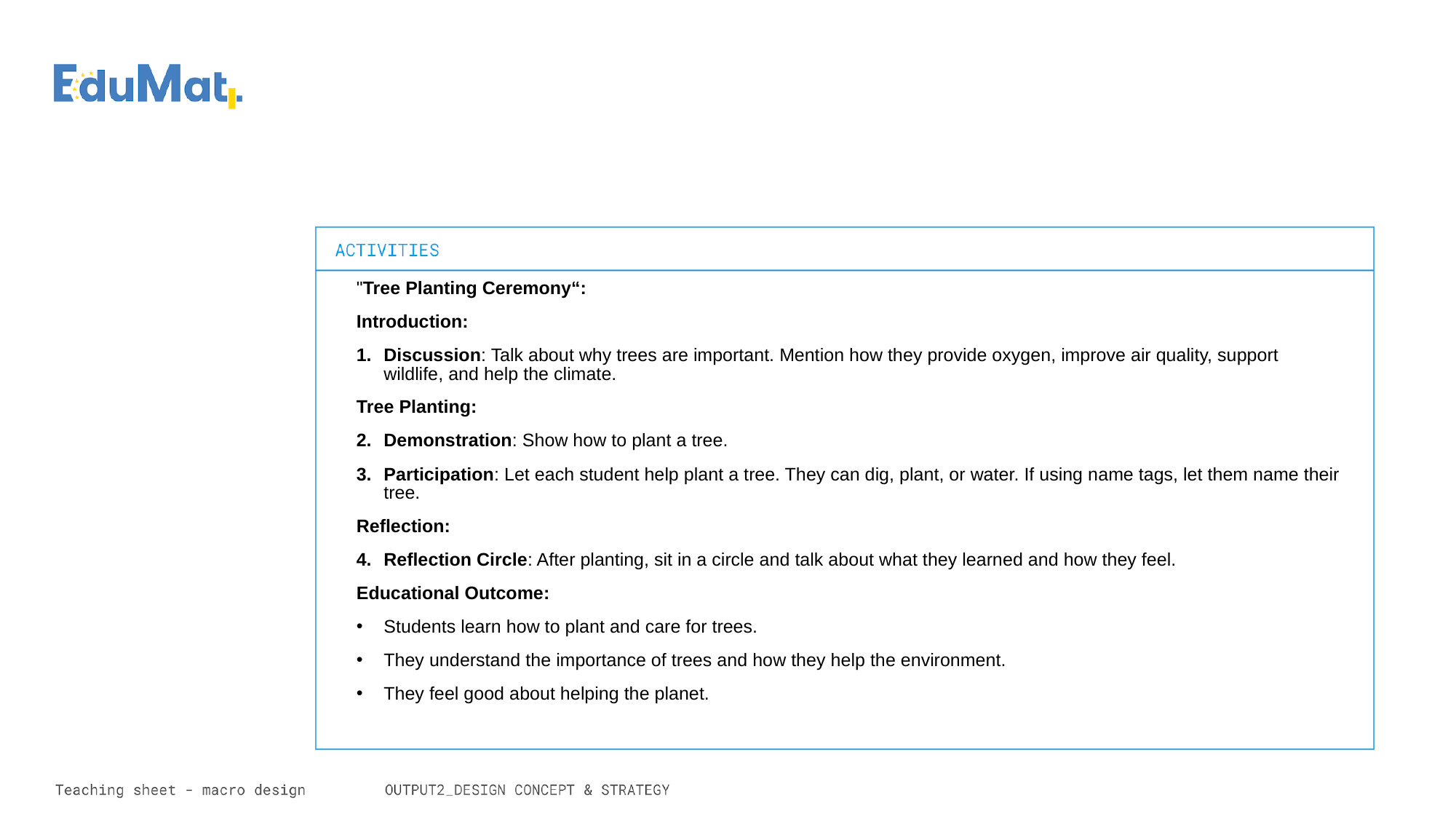

"Tree Planting Ceremony“:
Introduction:
Discussion: Talk about why trees are important. Mention how they provide oxygen, improve air quality, support wildlife, and help the climate.
Tree Planting:
Demonstration: Show how to plant a tree.
Participation: Let each student help plant a tree. They can dig, plant, or water. If using name tags, let them name their tree.
Reflection:
Reflection Circle: After planting, sit in a circle and talk about what they learned and how they feel.
Educational Outcome:
Students learn how to plant and care for trees.
They understand the importance of trees and how they help the environment.
They feel good about helping the planet.